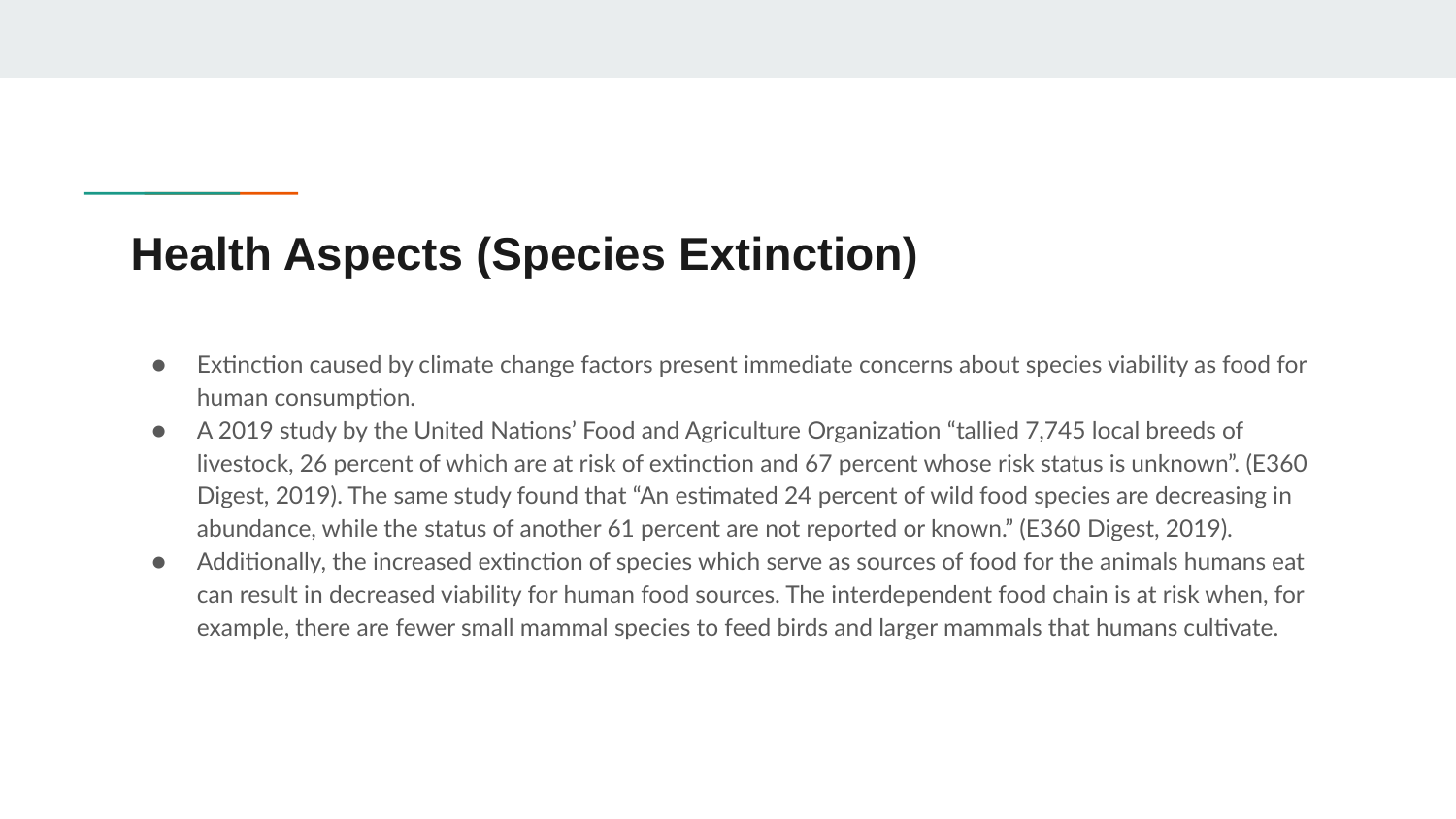

# Health Aspects (Species Extinction)
Extinction caused by climate change factors present immediate concerns about species viability as food for human consumption.
A 2019 study by the United Nations’ Food and Agriculture Organization “tallied 7,745 local breeds of livestock, 26 percent of which are at risk of extinction and 67 percent whose risk status is unknown”. (E360 Digest, 2019). The same study found that “An estimated 24 percent of wild food species are decreasing in abundance, while the status of another 61 percent are not reported or known.” (E360 Digest, 2019).
Additionally, the increased extinction of species which serve as sources of food for the animals humans eat can result in decreased viability for human food sources. The interdependent food chain is at risk when, for example, there are fewer small mammal species to feed birds and larger mammals that humans cultivate.